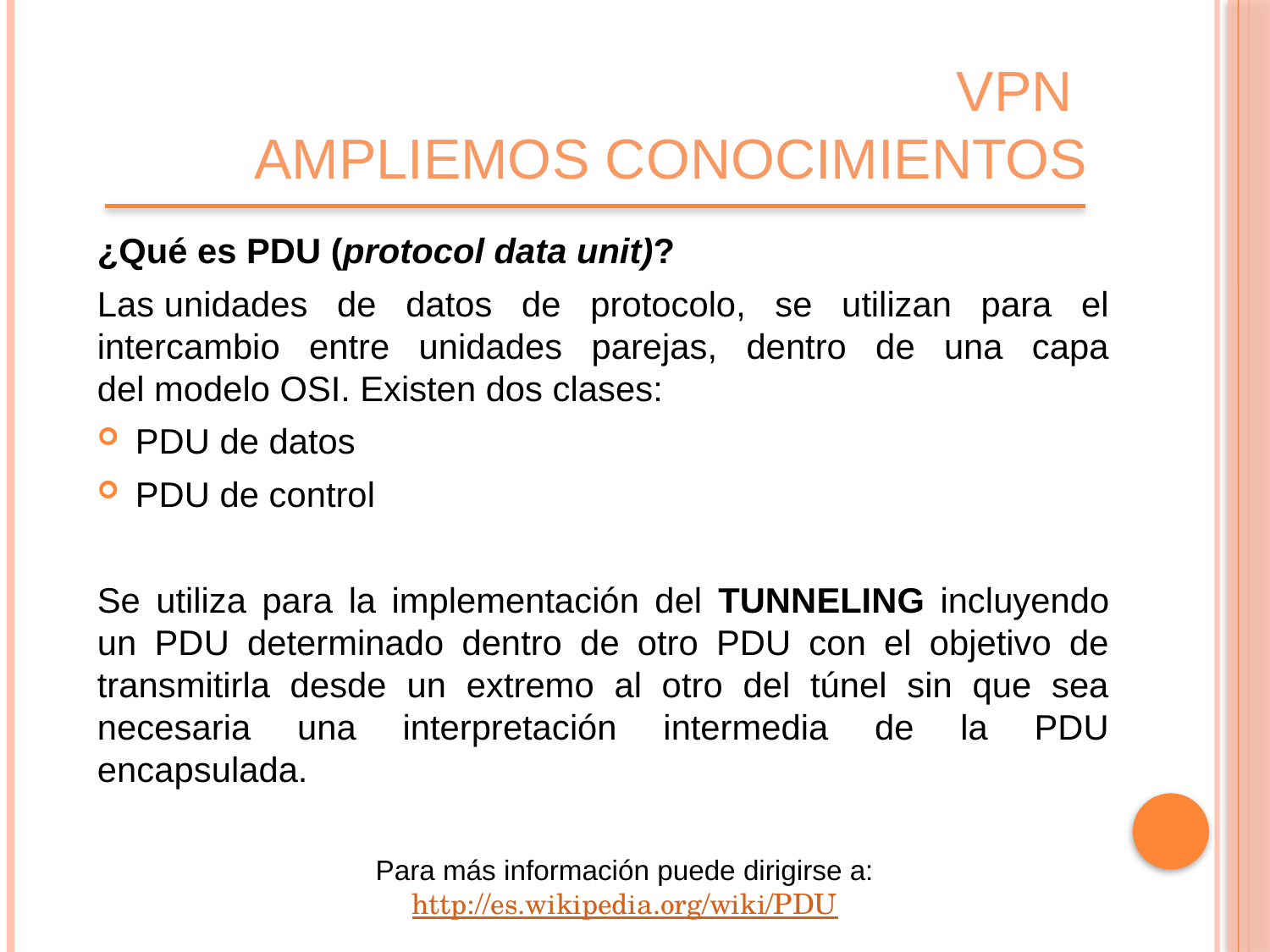

# VPN AMPLIEMOS CONOCIMIENTOS
¿Qué es PDU (protocol data unit)?
Las unidades de datos de protocolo, se utilizan para el intercambio entre unidades parejas, dentro de una capa del modelo OSI. Existen dos clases:
PDU de datos
PDU de control

Se utiliza para la implementación del TUNNELING incluyendo un PDU determinado dentro de otro PDU con el objetivo de transmitirla desde un extremo al otro del túnel sin que sea necesaria una interpretación intermedia de la PDU encapsulada.

Para más información puede dirigirse a:
http://es.wikipedia.org/wiki/PDU